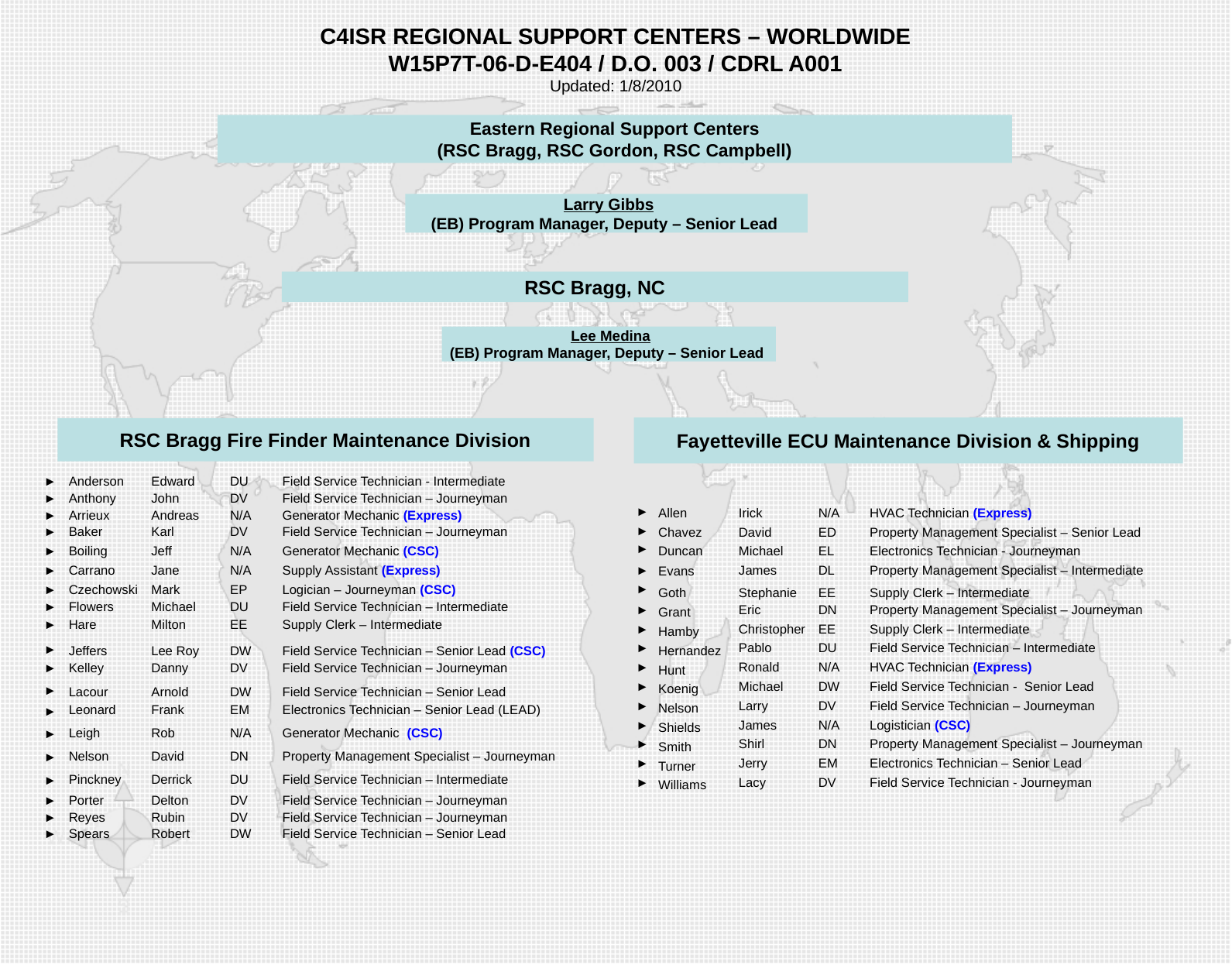

C4ISR REGIONAL SUPPORT CENTERS – WORLDWIDE
W15P7T-06-D-E404 / D.O. 003 / CDRL A001
Updated: 1/8/2010
Eastern Regional Support Centers
(RSC Bragg, RSC Gordon, RSC Campbell)
 Larry Gibbs
(EB) Program Manager, Deputy – Senior Lead
RSC Bragg, NC
 Lee Medina
(EB) Program Manager, Deputy – Senior Lead
Fayetteville ECU Maintenance Division & Shipping
RSC Bragg Fire Finder Maintenance Division
| ► | Anderson | Edward | DU | Field Service Technician - Intermediate |
| --- | --- | --- | --- | --- |
| ► | Anthony | John | DV | Field Service Technician – Journeyman |
| ► | Arrieux | Andreas | N/A | Generator Mechanic (Express) |
| ► | Baker | Karl | DV | Field Service Technician – Journeyman |
| ► | Boiling | Jeff | N/A | Generator Mechanic (CSC) |
| ► | Carrano | Jane | N/A | Supply Assistant (Express) |
| ► | Czechowski | Mark | EP | Logician – Journeyman (CSC) |
| ► | Flowers | Michael | DU | Field Service Technician – Intermediate |
| ► | Hare | Milton | EE | Supply Clerk – Intermediate |
| ► | Jeffers | Lee Roy | DW | Field Service Technician – Senior Lead (CSC) |
| ► | Kelley | Danny | DV | Field Service Technician – Journeyman |
| ► | Lacour | Arnold | DW | Field Service Technician – Senior Lead |
| ► | Leonard | Frank | EM | Electronics Technician – Senior Lead (LEAD) |
| ► | Leigh | Rob | N/A | Generator Mechanic (CSC) |
| ► | Nelson | David | DN | Property Management Specialist – Journeyman |
| ► | Pinckney | Derrick | DU | Field Service Technician – Intermediate |
| ► | Porter | Delton | DV | Field Service Technician – Journeyman |
| ► | Reyes | Rubin | DV | Field Service Technician – Journeyman |
| ► | Spears | Robert | DW | Field Service Technician – Senior Lead |
| ► | Allen | Irick | N/A | HVAC Technician (Express) |
| --- | --- | --- | --- | --- |
| ► | Chavez | David | ED | Property Management Specialist – Senior Lead |
| ► | Duncan | Michael | EL | Electronics Technician - Journeyman |
| ► | Evans | James | DL | Property Management Specialist – Intermediate |
| ► | Goth | Stephanie | EE | Supply Clerk – Intermediate |
| ► | Grant | Eric | DN | Property Management Specialist – Journeyman |
| ► | Hamby | Christopher | EE | Supply Clerk – Intermediate |
| ► | Hernandez | Pablo | DU | Field Service Technician – Intermediate |
| ► | Hunt | Ronald | N/A | HVAC Technician (Express) |
| ► | Koenig | Michael | DW | Field Service Technician - Senior Lead |
| ► | Nelson | Larry | DV | Field Service Technician – Journeyman |
| ► | Shields | James | N/A | Logistician (CSC) |
| ► | Smith | Shirl | DN | Property Management Specialist – Journeyman |
| ► | Turner | Jerry | EM | Electronics Technician – Senior Lead |
| ► | Williams | Lacy | DV | Field Service Technician - Journeyman |